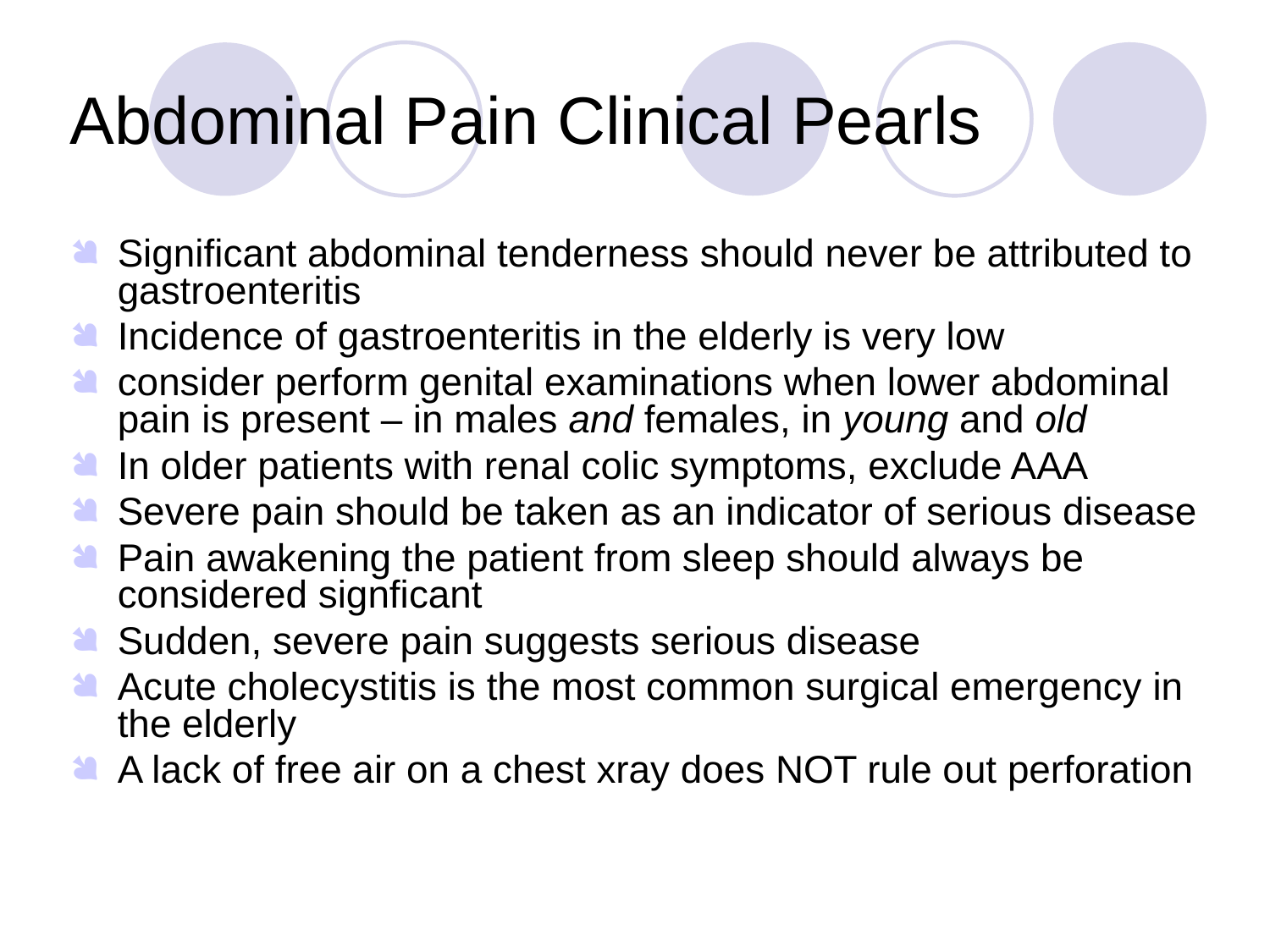

Abdominal Pain Clinical Pearls
Significant abdominal tenderness should never be attributed to gastroenteritis
Incidence of gastroenteritis in the elderly is very low
consider perform genital examinations when lower abdominal pain is present – in males and females, in young and old
In older patients with renal colic symptoms, exclude AAA
Severe pain should be taken as an indicator of serious disease
Pain awakening the patient from sleep should always be considered signficant
Sudden, severe pain suggests serious disease
Acute cholecystitis is the most common surgical emergency in the elderly
A lack of free air on a chest xray does NOT rule out perforation